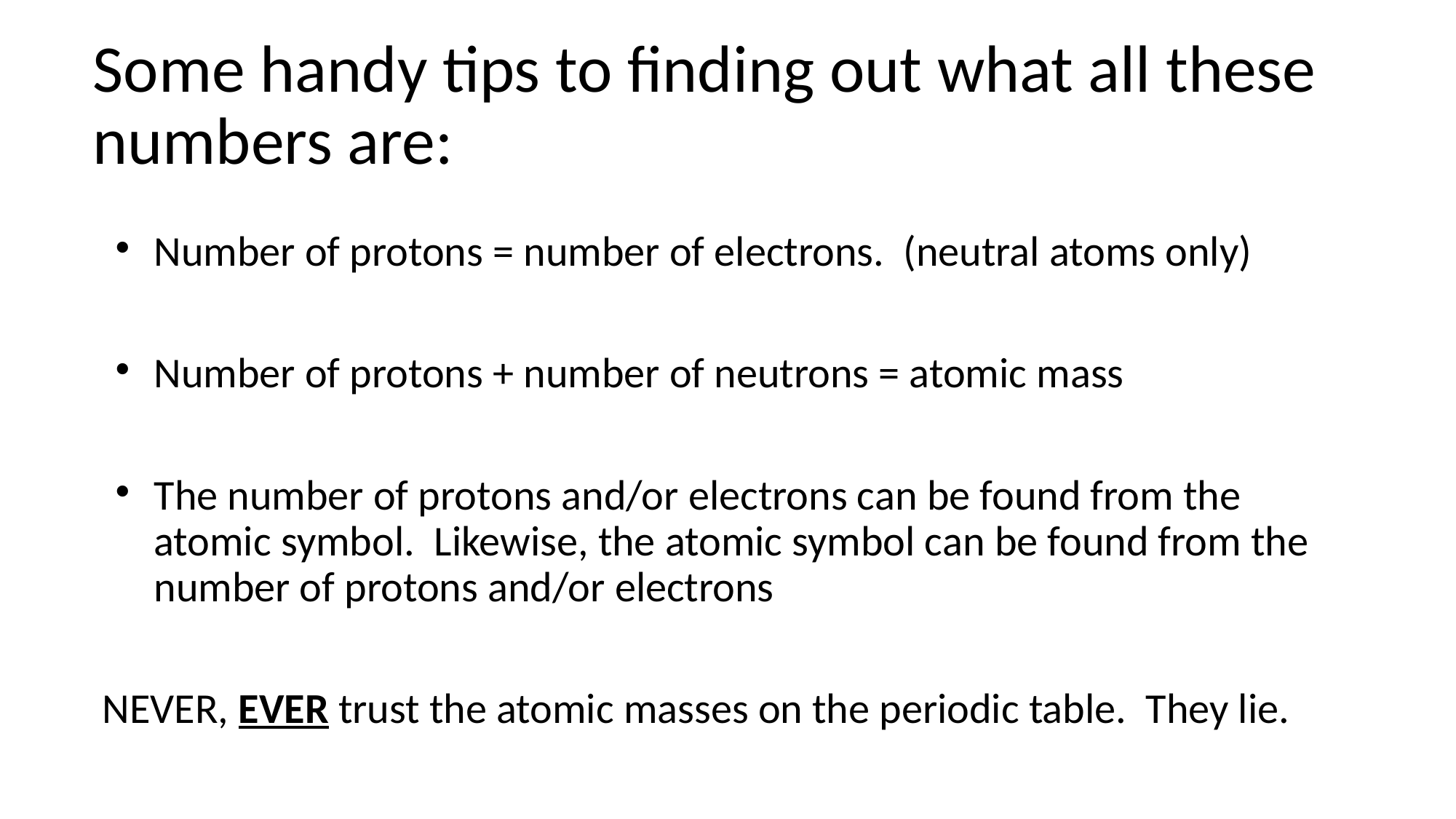

# Some handy tips to finding out what all these numbers are:
Number of protons = number of electrons.  (neutral atoms only)

Number of protons + number of neutrons = atomic mass

The number of protons and/or electrons can be found from the atomic symbol.  Likewise, the atomic symbol can be found from the number of protons and/or electrons

NEVER, EVER trust the atomic masses on the periodic table.  They lie.